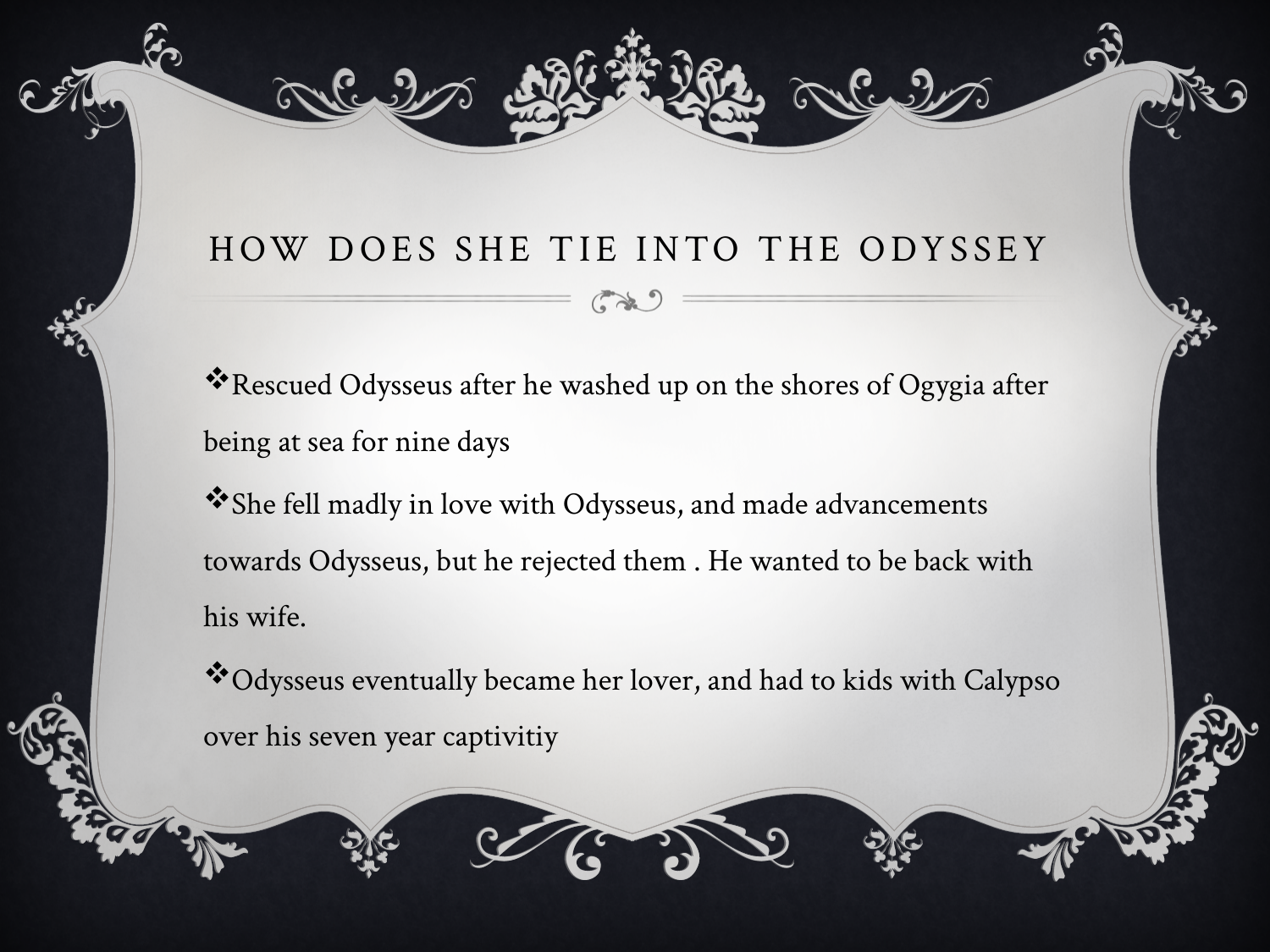

# How does she tie into the odyssey
Rescued Odysseus after he washed up on the shores of Ogygia after being at sea for nine days
She fell madly in love with Odysseus, and made advancements towards Odysseus, but he rejected them . He wanted to be back with his wife.
Odysseus eventually became her lover, and had to kids with Calypso over his seven year captivitiy